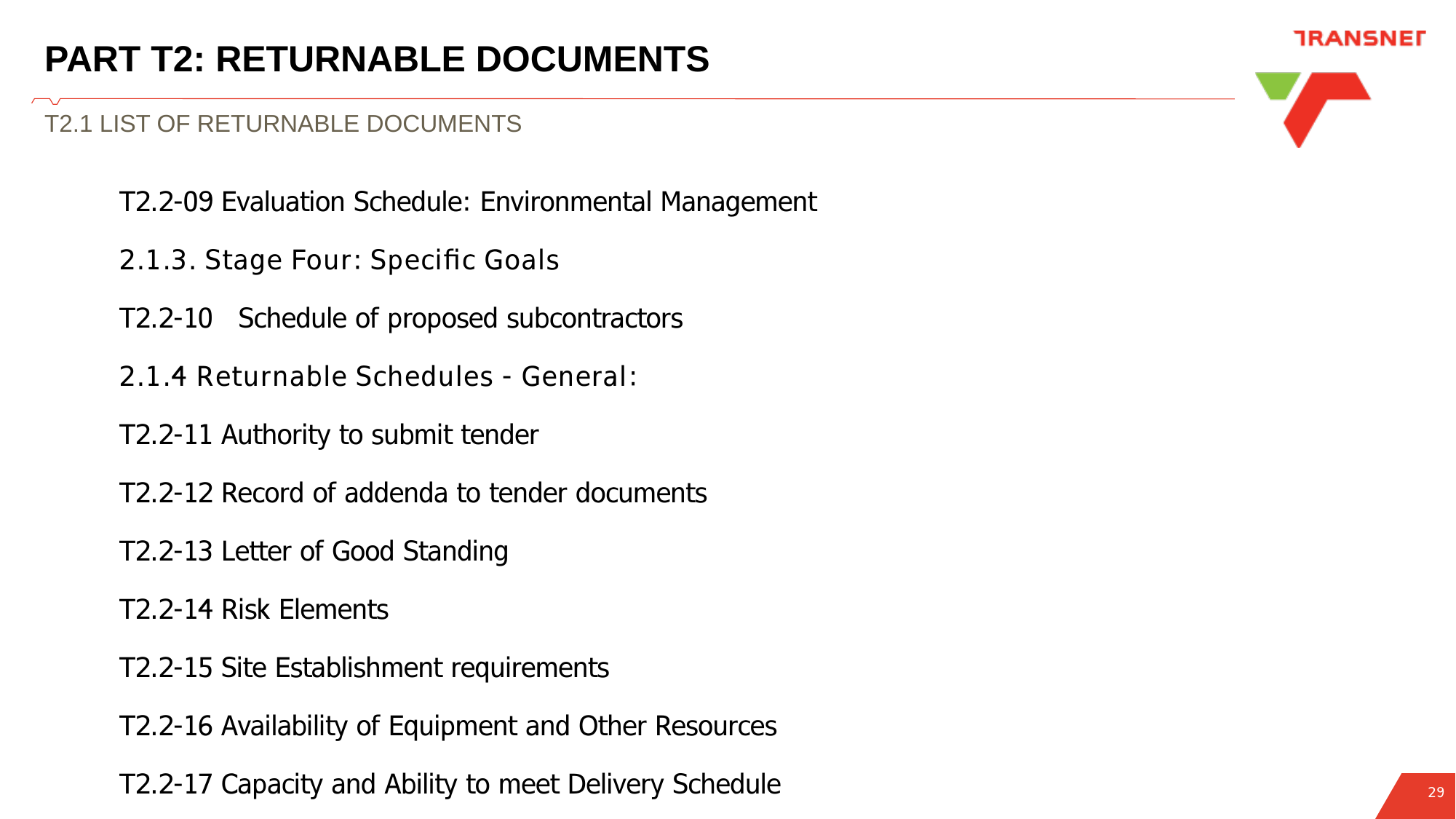

# PART T2: RETURNABLE DOCUMENTS
T2.1 LIST OF RETURNABLE DOCUMENTS
T2.2-09 Evaluation Schedule: Environmental Management
2.1.3. Stage Four: Specific Goals
T2.2-10   Schedule of proposed subcontractors
2.1.4 Returnable Schedules - General:
T2.2-11 Authority to submit tender
T2.2-12 Record of addenda to tender documents
T2.2-13 Letter of Good Standing
T2.2-14 Risk Elements
T2.2-15 Site Establishment requirements
T2.2-16 Availability of Equipment and Other Resources
T2.2-17 Capacity and Ability to meet Delivery Schedule